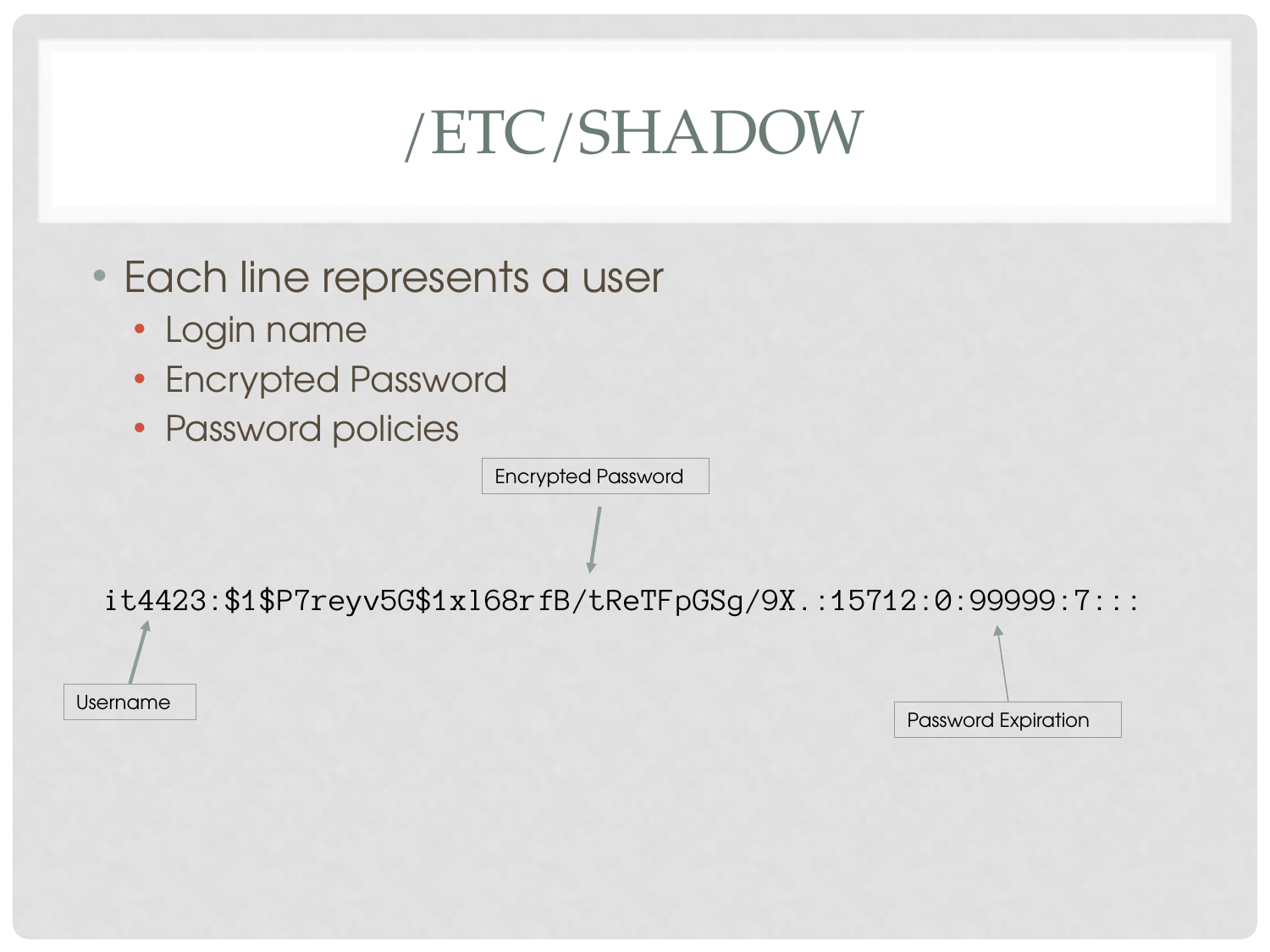

# /etc/shadow
Each line represents a user
Login name
Encrypted Password
Password policies

Encrypted Password
it4423:$1$P7reyv5G$1xl68rfB/tReTFpGSg/9X.:15712:0:99999:7:::
Username
Password Expiration